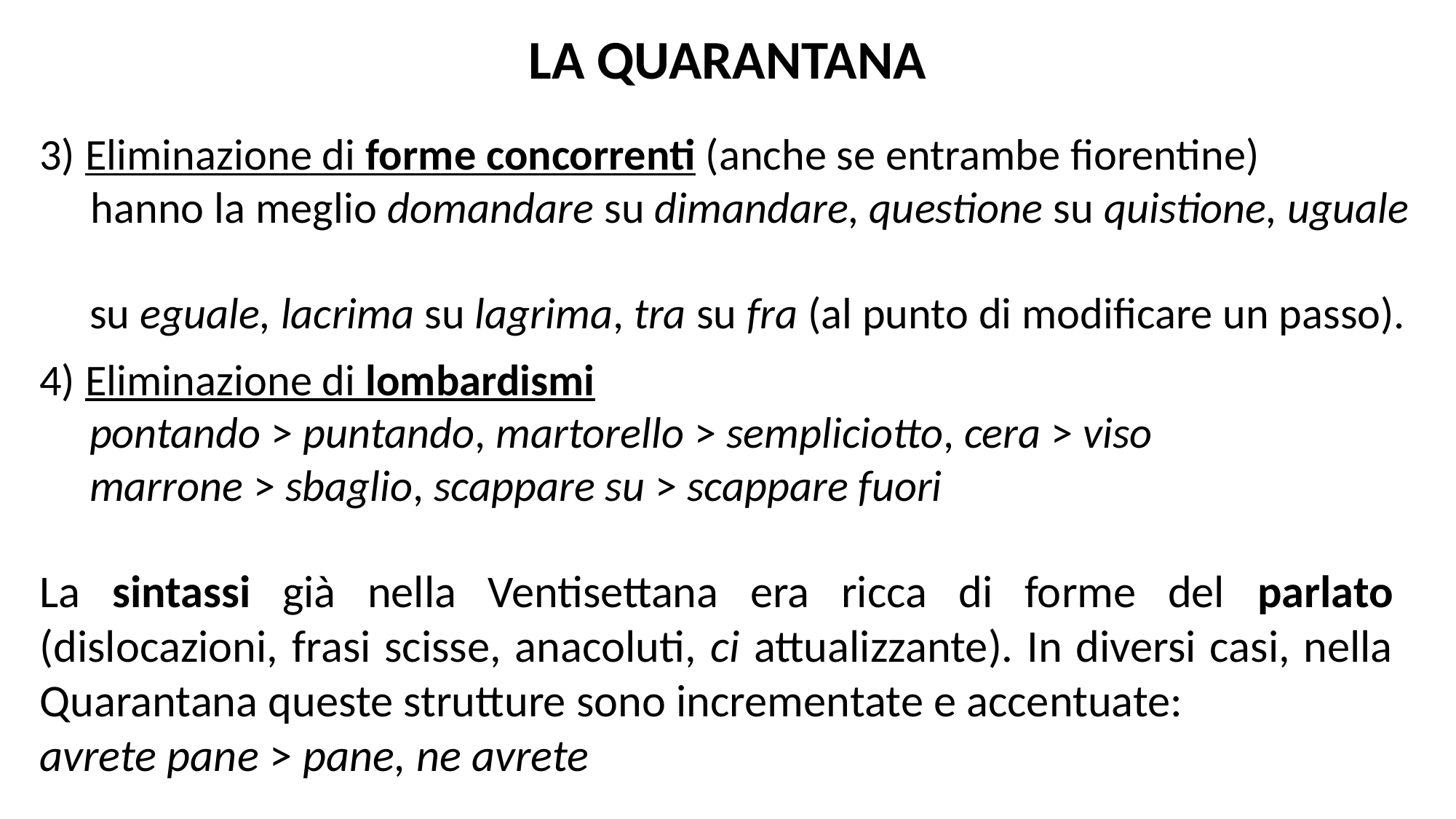

LA QUARANTANA
3) Eliminazione di forme concorrenti (anche se entrambe fiorentine)
     hanno la meglio domandare su dimandare, questione su quistione, uguale
     su eguale, lacrima su lagrima, tra su fra (al punto di modificare un passo).
4) Eliminazione di lombardismi
     pontando > puntando, martorello > sempliciotto, cera > viso
     marrone > sbaglio, scappare su > scappare fuori
La sintassi già nella Ventisettana era ricca di forme del parlato (dislocazioni, frasi scisse, anacoluti, ci attualizzante). In diversi casi, nella Quarantana queste strutture sono incrementate e accentuate:
avrete pane > pane, ne avrete